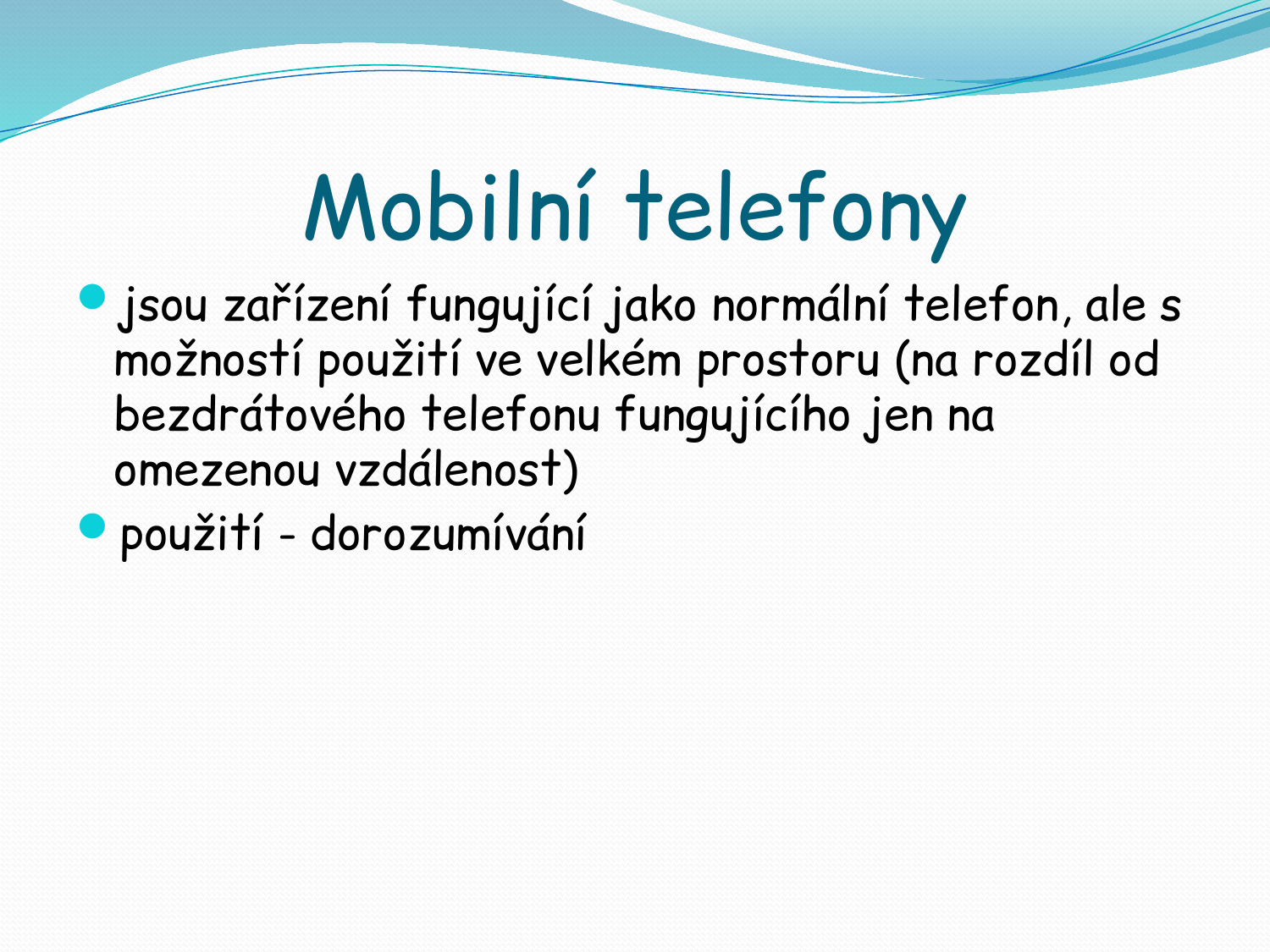

# Mobilní telefony
jsou zařízení fungující jako normální telefon, ale s možností použití ve velkém prostoru (na rozdíl od bezdrátového telefonu fungujícího jen na omezenou vzdálenost)
použití - dorozumívání